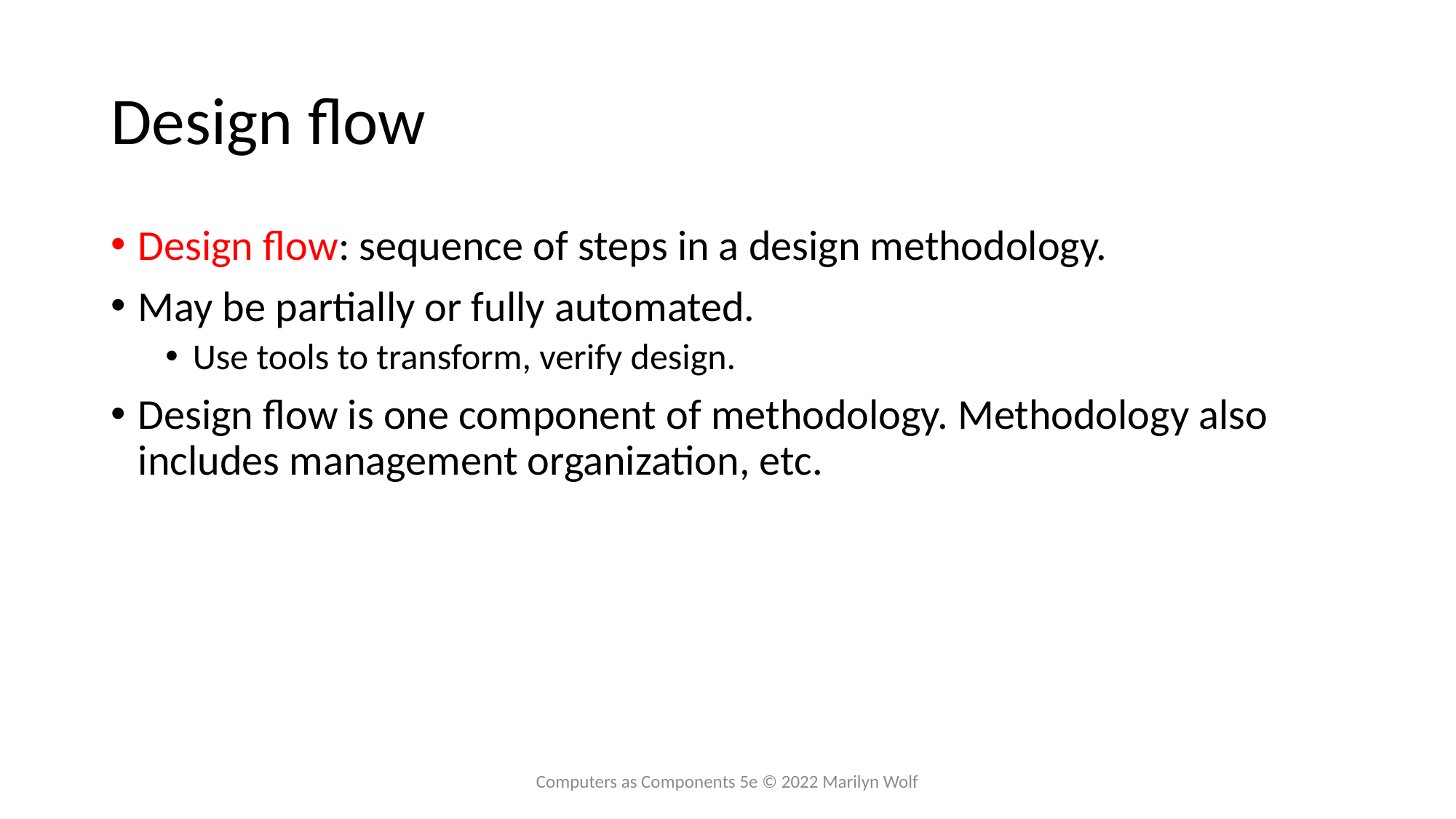

# Design flow
Design flow: sequence of steps in a design methodology.
May be partially or fully automated.
Use tools to transform, verify design.
Design flow is one component of methodology. Methodology also includes management organization, etc.
Computers as Components 5e © 2022 Marilyn Wolf